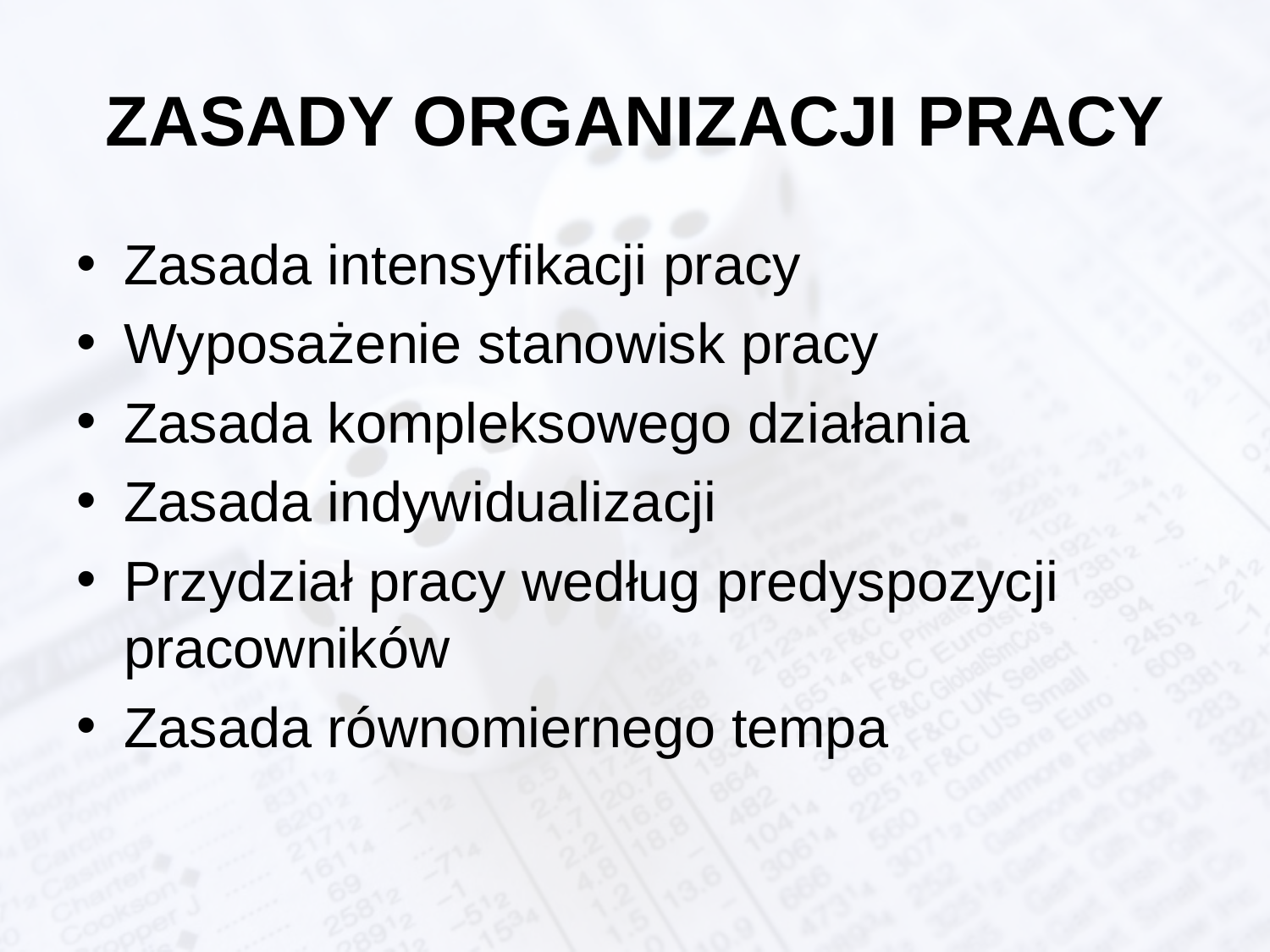

# ZASADY ORGANIZACJI PRACY
Zasada intensyfikacji pracy
Wyposażenie stanowisk pracy
Zasada kompleksowego działania
Zasada indywidualizacji
Przydział pracy według predyspozycji pracowników
Zasada równomiernego tempa